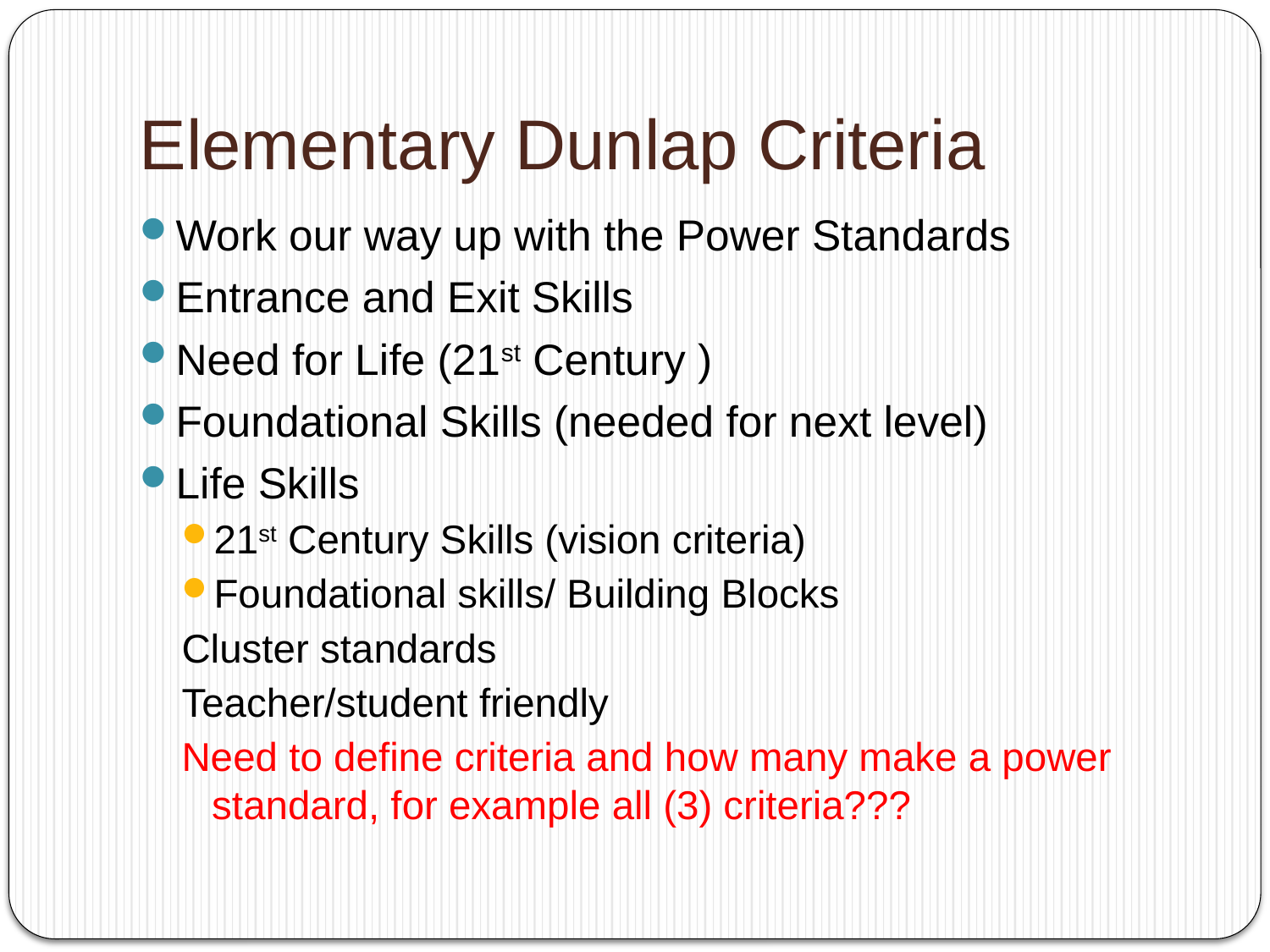

# Elementary Dunlap Criteria
Work our way up with the Power Standards
Entrance and Exit Skills
Need for Life (21st Century )
Foundational Skills (needed for next level)
Life Skills
21st Century Skills (vision criteria)
Foundational skills/ Building Blocks
Cluster standards
Teacher/student friendly
Need to define criteria and how many make a power standard, for example all (3) criteria???